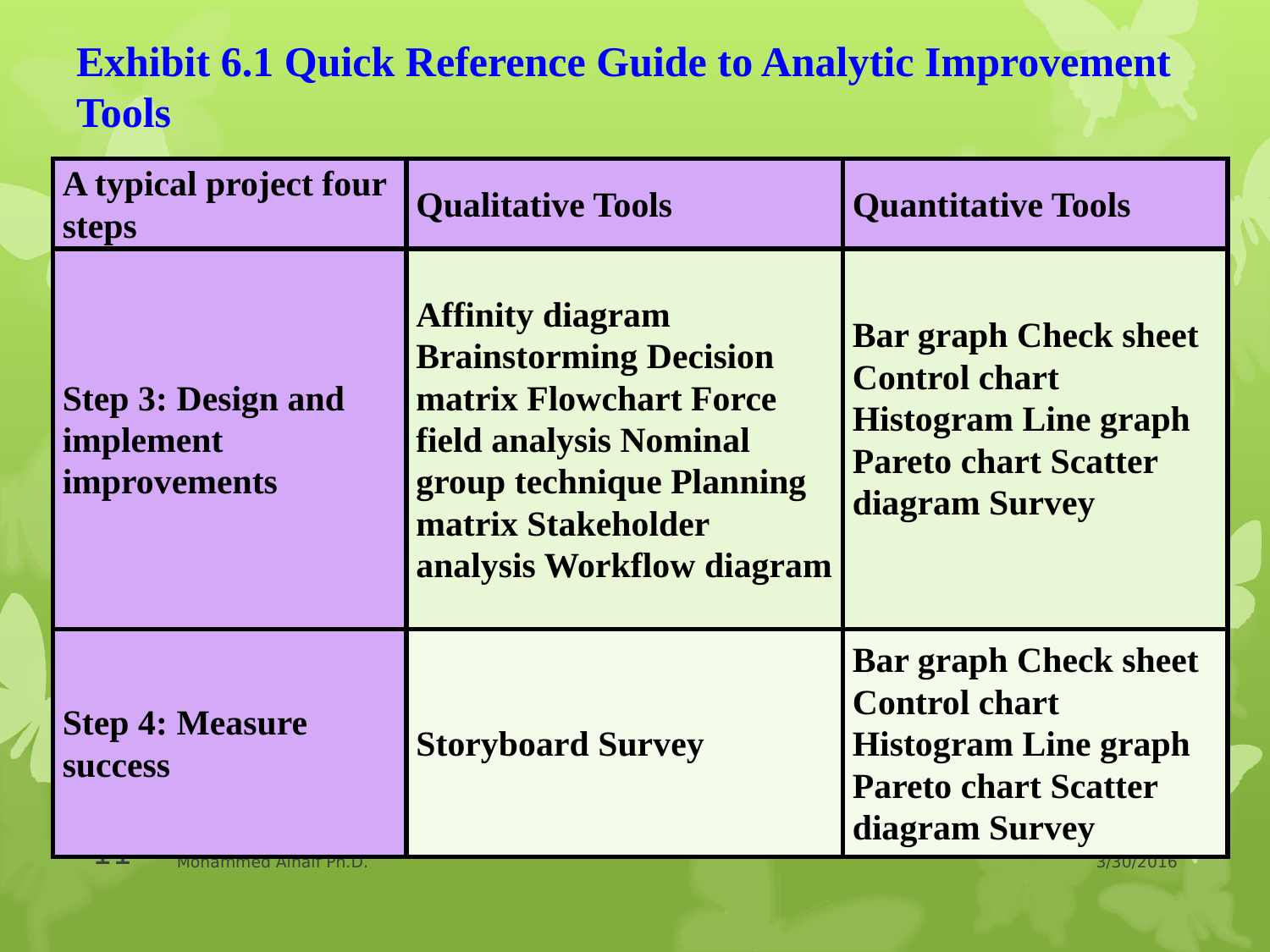

# Exhibit 6.1 Quick Reference Guide to Analytic Improvement Tools
| A typical project four steps | Qualitative Tools | Quantitative Tools |
| --- | --- | --- |
| Step 3: Design and implement improvements | Affinity diagram Brainstorming Decision matrix Flowchart Force field analysis Nominal group technique Planning matrix Stakeholder analysis Workflow diagram | Bar graph Check sheet Control chart Histogram Line graph Pareto chart Scatter diagram Survey |
| Step 4: Measure success | Storyboard Survey | Bar graph Check sheet Control chart Histogram Line graph Pareto chart Scatter diagram Survey |
11
Mohammed Alnaif Ph.D.
3/30/2016